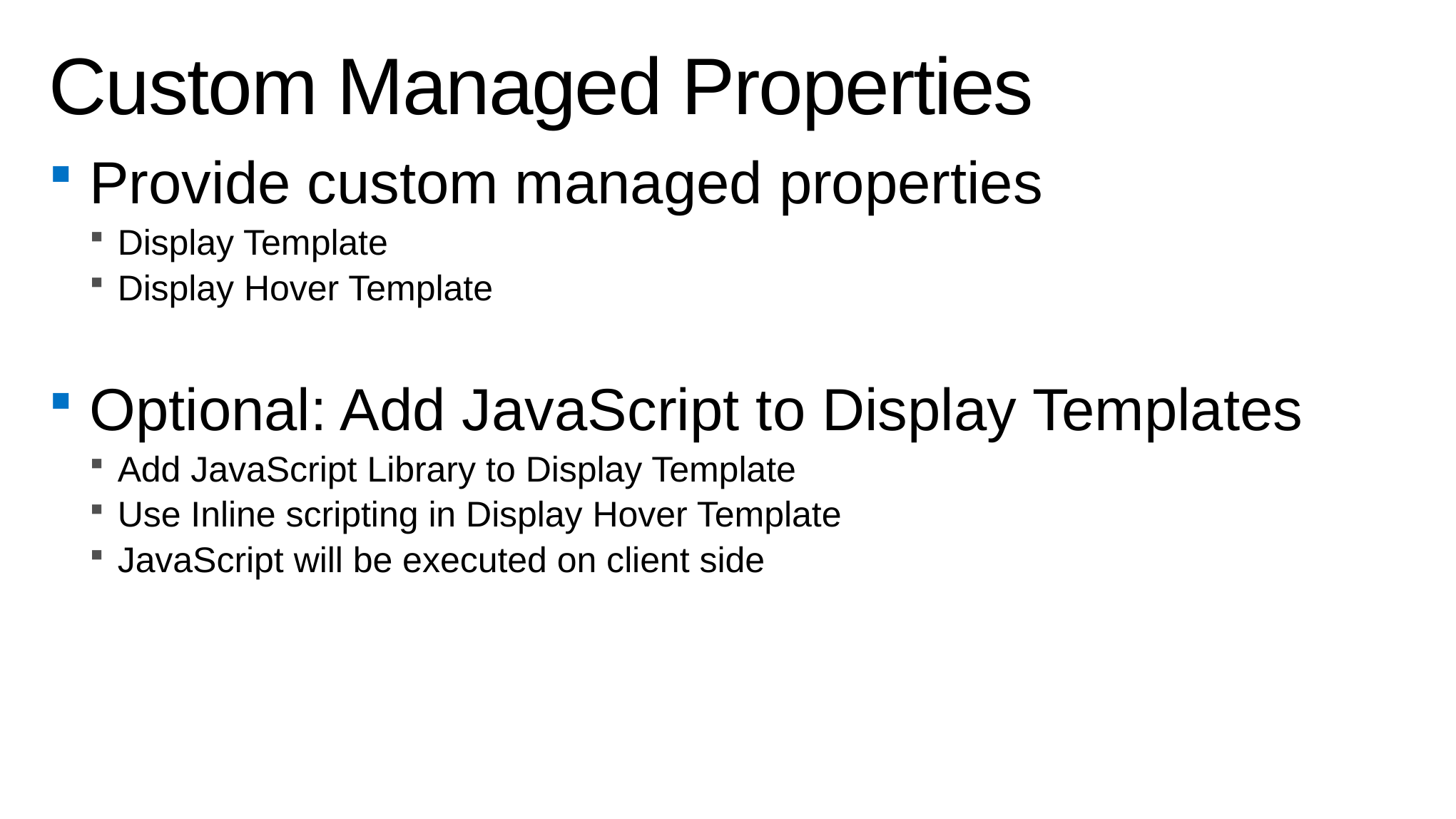

# Custom Managed Properties
Provide custom managed properties
Display Template
Display Hover Template

Optional: Add JavaScript to Display Templates
Add JavaScript Library to Display Template
Use Inline scripting in Display Hover Template
JavaScript will be executed on client side